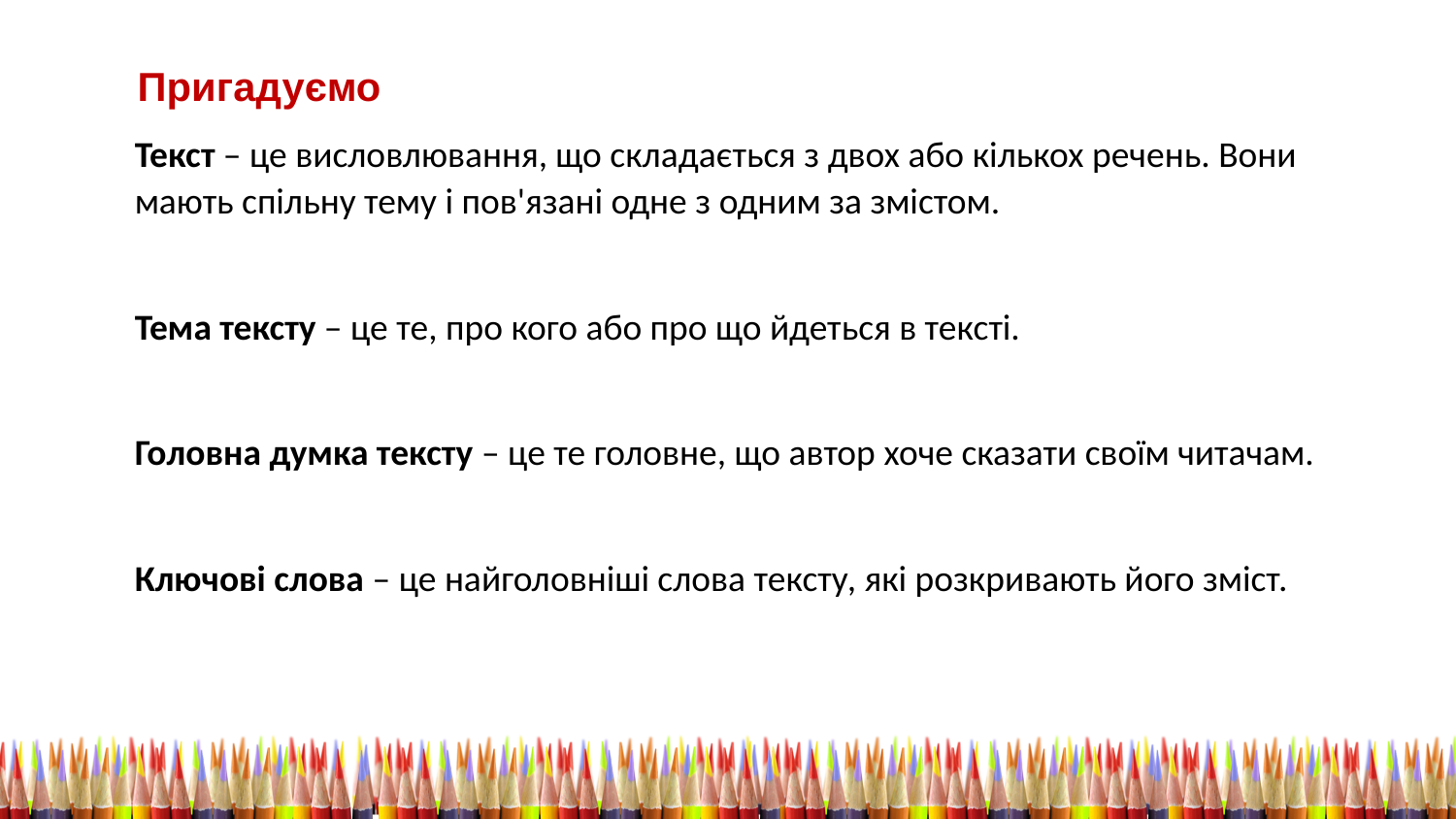

Пригадуємо
Текст – це висловлювання, що складається з двох або кількох речень. Вони мають спільну тему і пов'язані одне з одним за змістом.

Тема тексту – це те, про кого або про що йдеться в тексті.

Головна думка тексту – це те головне, що автор хоче сказати своїм читачам.

Ключові слова – це найголовніші слова тексту, які розкривають його зміст.